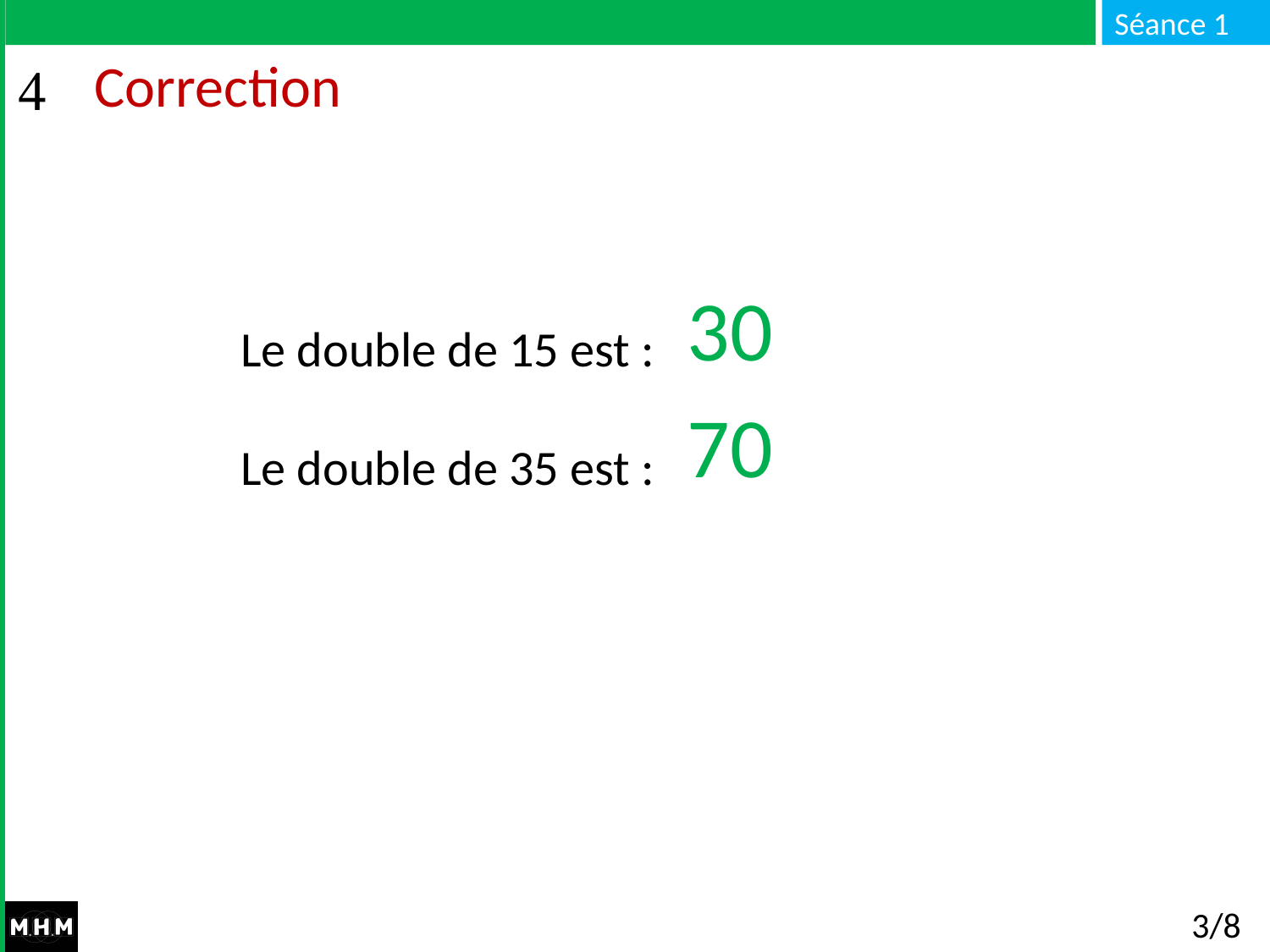

# Correction
Le double de 15 est : …
Le double de 35 est : …

30
70
3/8